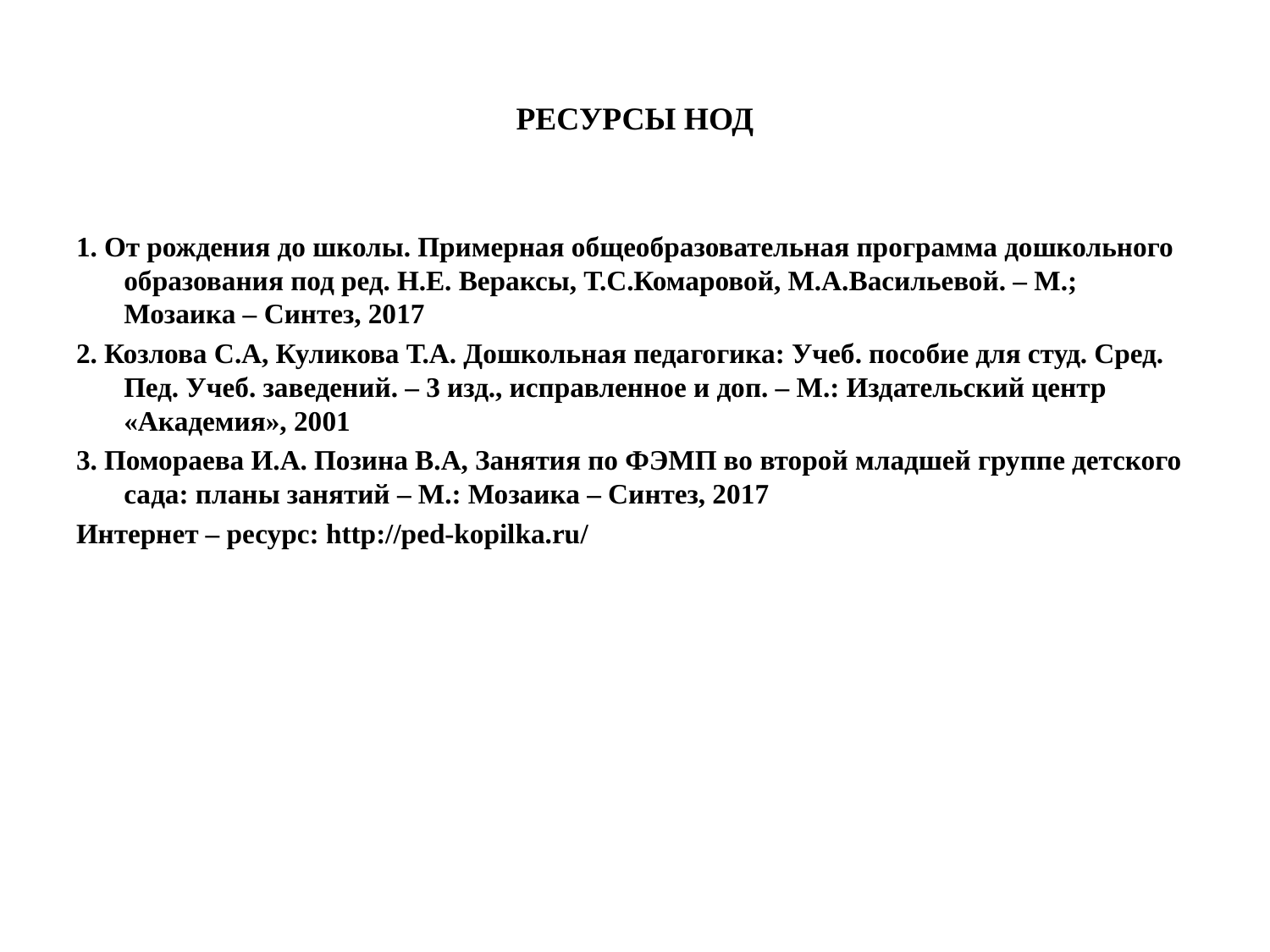

# РЕСУРСЫ НОД
1. От рождения до школы. Примерная общеобразовательная программа дошкольного образования под ред. Н.Е. Вераксы, Т.С.Комаровой, М.А.Васильевой. – М.; Мозаика – Синтез, 2017
2. Козлова С.А, Куликова Т.А. Дошкольная педагогика: Учеб. пособие для студ. Сред. Пед. Учеб. заведений. – 3 изд., исправленное и доп. – М.: Издательский центр «Академия», 2001
3. Помораева И.А. Позина В.А, Занятия по ФЭМП во второй младшей группе детского сада: планы занятий – М.: Мозаика – Синтез, 2017
Интернет – ресурс: http://ped-kopilka.ru/